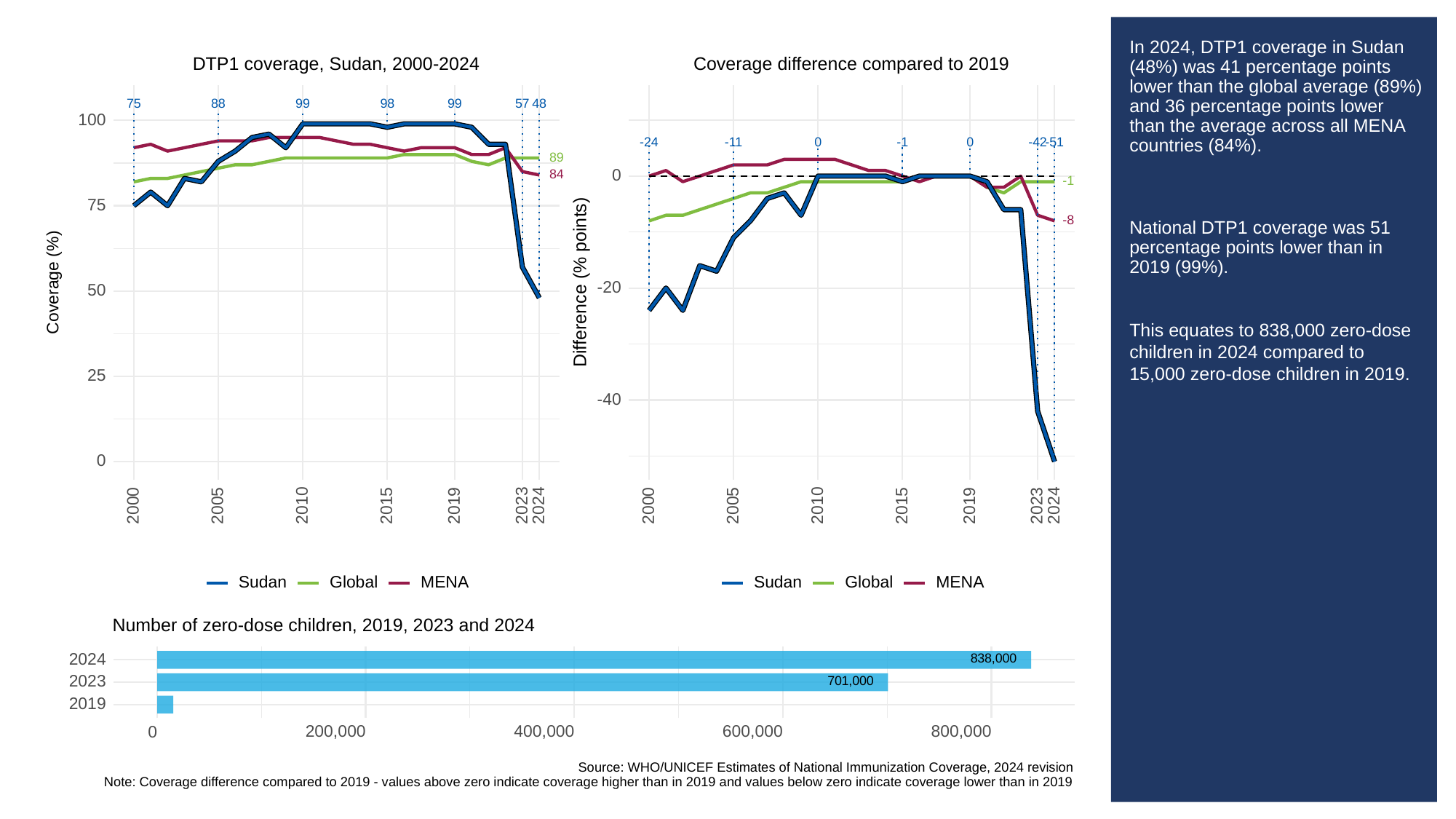

# In 2024, DTP1 coverage in Sudan (48%) was 41 percentage points lower than the global average (89%) and 36 percentage points lower than the average across all MENA countries (84%).

National DTP1 coverage was 51 percentage points lower than in 2019 (99%).

This equates to 838,000 zero-dose children in 2024 compared to 15,000 zero-dose children in 2019.

DTP1 coverage, Sudan, 2000-2024
Coverage difference compared to 2019

88
99
98
99
48
75
57

100

0
0
-51
-24
-11
-1
-42

89

0
84

-1
75

-8

Difference (% points)
Coverage (%)
-20
50

25

-40

0

2023
2023
2000
2005
2010
2015
2019
2024
2000
2005
2010
2015
2019
2024
Sudan
Global
Sudan
Global
MENA
MENA

Number of zero-dose children, 2019, 2023 and 2024

838,000
2024

701,000
2023

2019

200,000
400,000
600,000
800,000
0
Source: WHO/UNICEF Estimates of National Immunization Coverage, 2024 revision
Note: Coverage difference compared to 2019 - values above zero indicate coverage higher than in 2019 and values below zero indicate coverage lower than in 2019